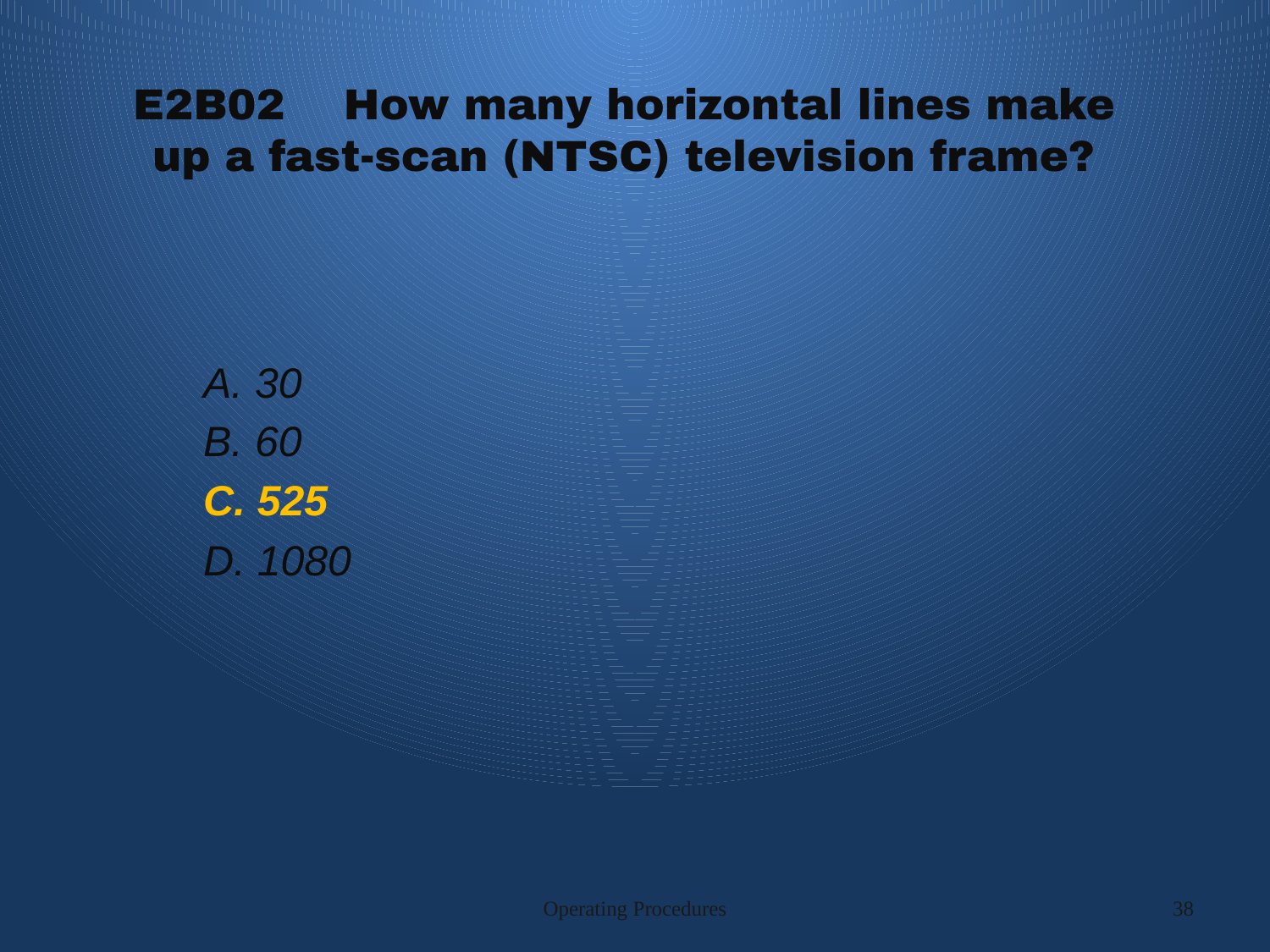

# E2B02    How many horizontal lines make up a fast-scan (NTSC) television frame?
A. 30
B. 60
C. 525
D. 1080
Operating Procedures
38